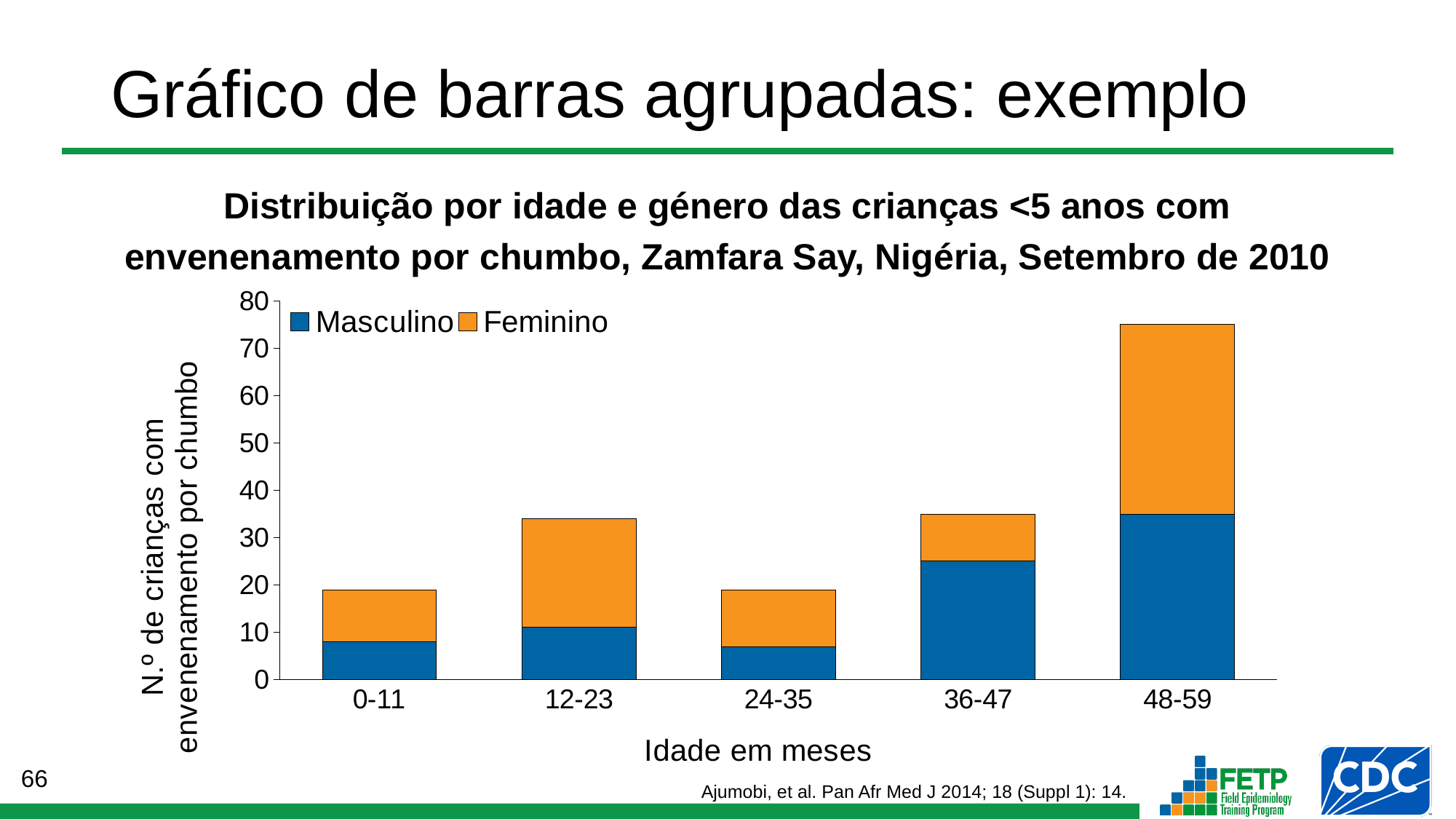

# Gráfico de barras agrupadas: exemplo
Distribuição por idade e género das crianças <5 anos com
envenenamento por chumbo, Zamfara Say, Nigéria, Setembro de 2010

### Chart

| Category | Masculino | Feminino |
|---|---|---|
| 0-11 | 8.0 | 11.0 |
| 12-23 | 11.0 | 23.0 |
| 24-35 | 7.0 | 12.0 |
| 36-47 | 25.0 | 10.0 |
| 48-59 | 35.0 | 40.0 |
Ajumobi, et al. Pan Afr Med J 2014; 18 (Suppl 1): 14.